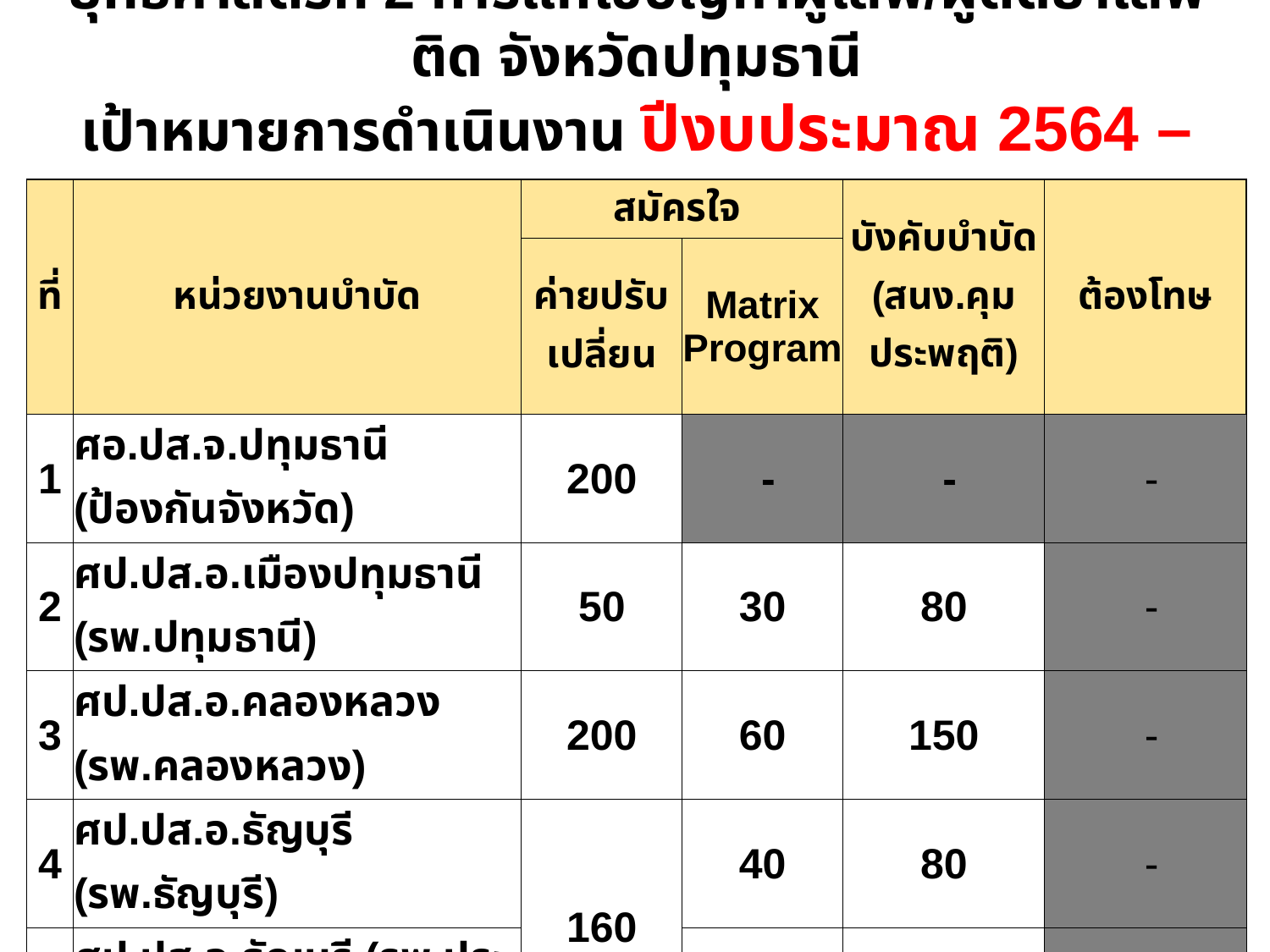

# ยุทธศาสตร์ที่ 2 การแก้ไขปัญหาผู้เสพ/ผู้ติดยาเสพติด จังหวัดปทุมธานี เป้าหมายการดำเนินงาน ปีงบประมาณ 2564 – 1/2
| ที่ | หน่วยงานบำบัด | สมัครใจ |  | บังคับบำบัด (สนง.คุมประพฤติ) | ต้องโทษ |
| --- | --- | --- | --- | --- | --- |
|  |  | ค่ายปรับเปลี่ยน | Matrix Program | (สนง.คุมประพฤติ) |  |
| 1 | ศอ.ปส.จ.ปทุมธานี (ป้องกันจังหวัด) | 200 | - | - | - |
| 2 | ศป.ปส.อ.เมืองปทุมธานี (รพ.ปทุมธานี) | 50 | 30 | 80 | - |
| 3 | ศป.ปส.อ.คลองหลวง (รพ.คลองหลวง) | 200 | 60 | 150 | - |
| 4 | ศป.ปส.อ.ธัญบุรี (รพ.ธัญบุรี) | 160 | 40 | 80 | - |
| 5 | ศป.ปส.อ.ธัญบุรี (รพ.ประชาธิปปัตย์) |  | 30 | 50 | - |
|  | ศป.ปส.อ.สามโคก (รพ.สามโคก) | 80 | 25 | 30 |  |
| 6 | ศป.ปส.อ.ลาดหลุมแก้ว (รพ.ลาดหลุมแก้ว) | 60 | 25 | 30 | - |
| 7 | ศป.ปส.อ.ลำลูกกา (รพ.ลำลูกกา) | 80 | 60 | 150 | - |
| 8 | ศป.ปส.อ.หนองเสือ (รพ.หนองเสือ) | 50 | 30 | 30 | - |